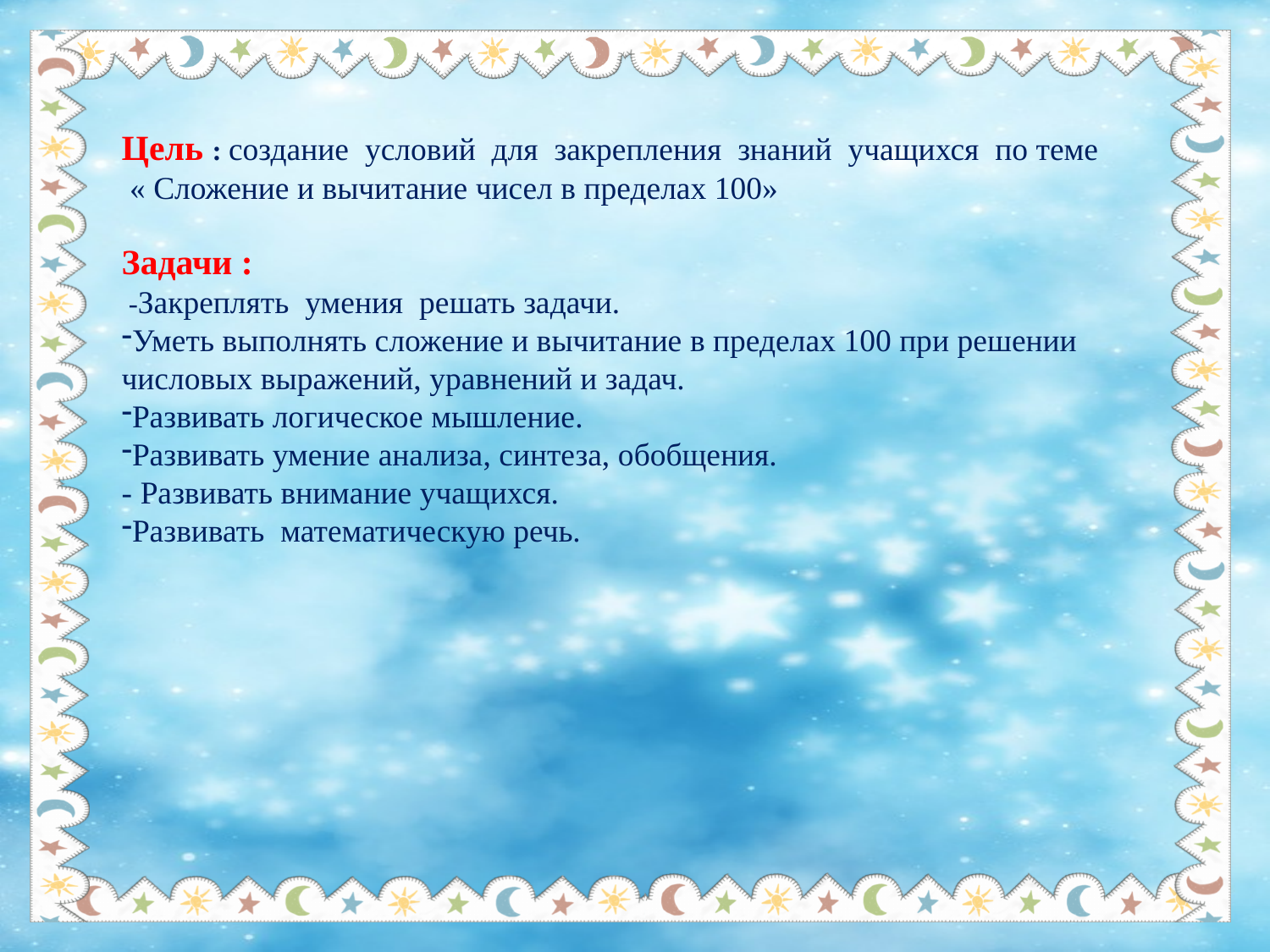

Цель : создание  условий  для  закрепления  знаний  учащихся  по теме
 « Сложение и вычитание чисел в пределах 100»

Задачи :
 -Закреплять  умения  решать задачи.
Уметь выполнять сложение и вычитание в пределах 100 при решении  числовых выражений, уравнений и задач.
Развивать логическое мышление.
Развивать умение анализа, синтеза, обобщения.
- Развивать внимание учащихся.
Развивать  математическую речь.